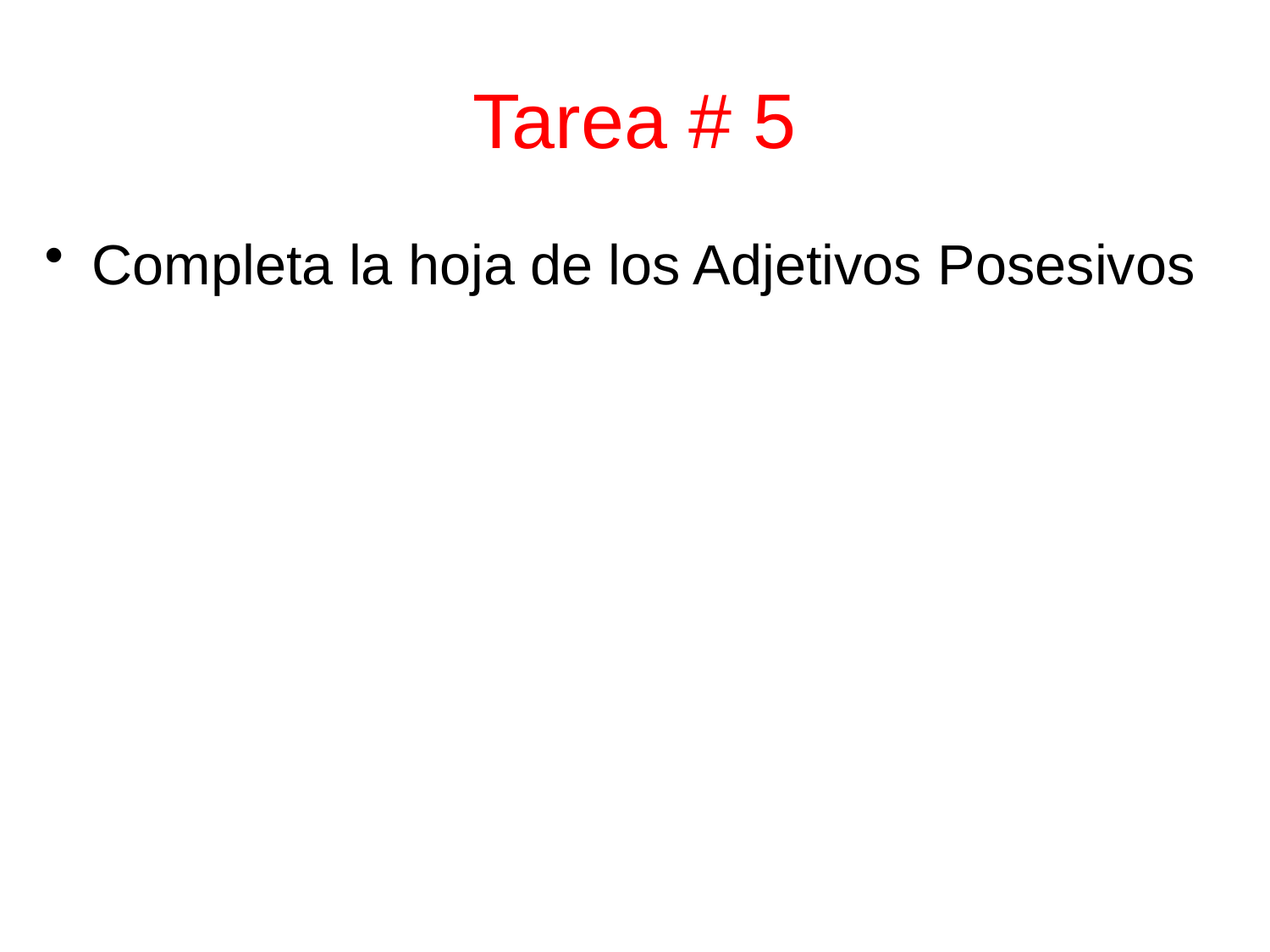

# Tarea # 5
Completa la hoja de los Adjetivos Posesivos